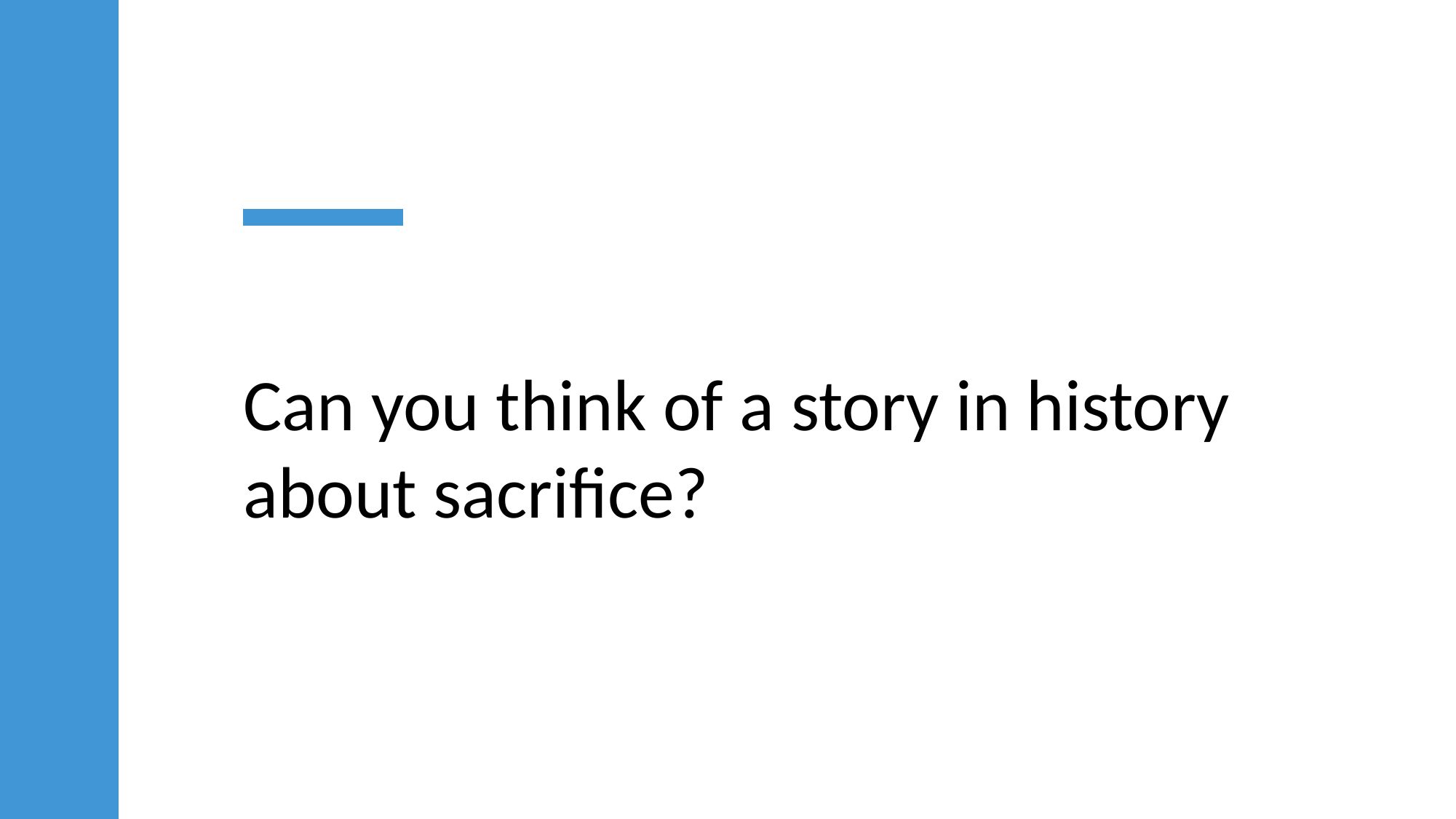

Can you think of a story in history about sacrifice?